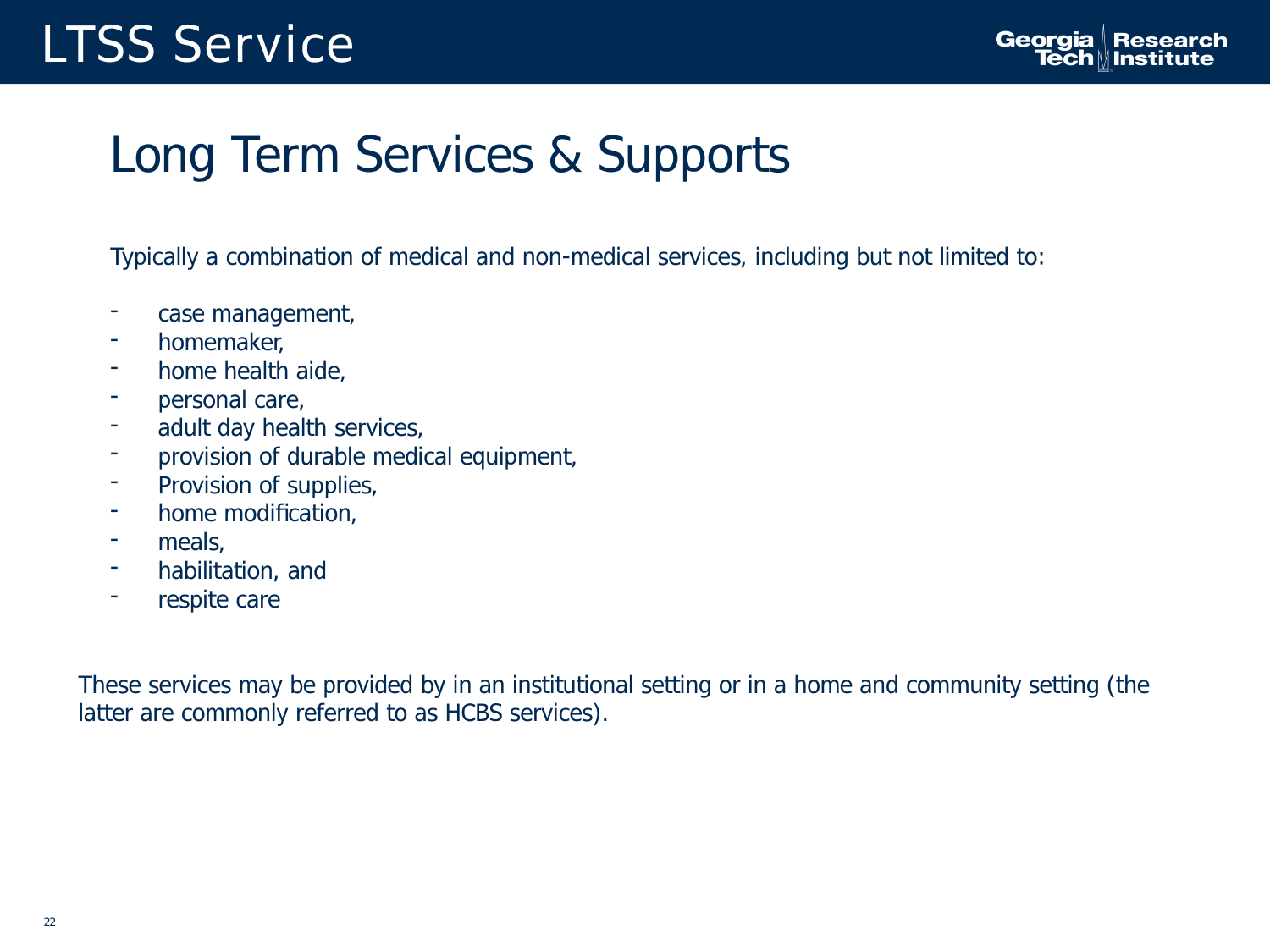

# LTSS Service
Long Term Services & Supports

Typically a combination of medical and non-medical services, including but not limited to:

case management,
homemaker,
home health aide,
personal care,
adult day health services,
provision of durable medical equipment,
Provision of supplies,
home modification,
meals,
habilitation, and
respite care

These services may be provided by in an institutional setting or in a home and community setting (the latter are commonly referred to as HCBS services).